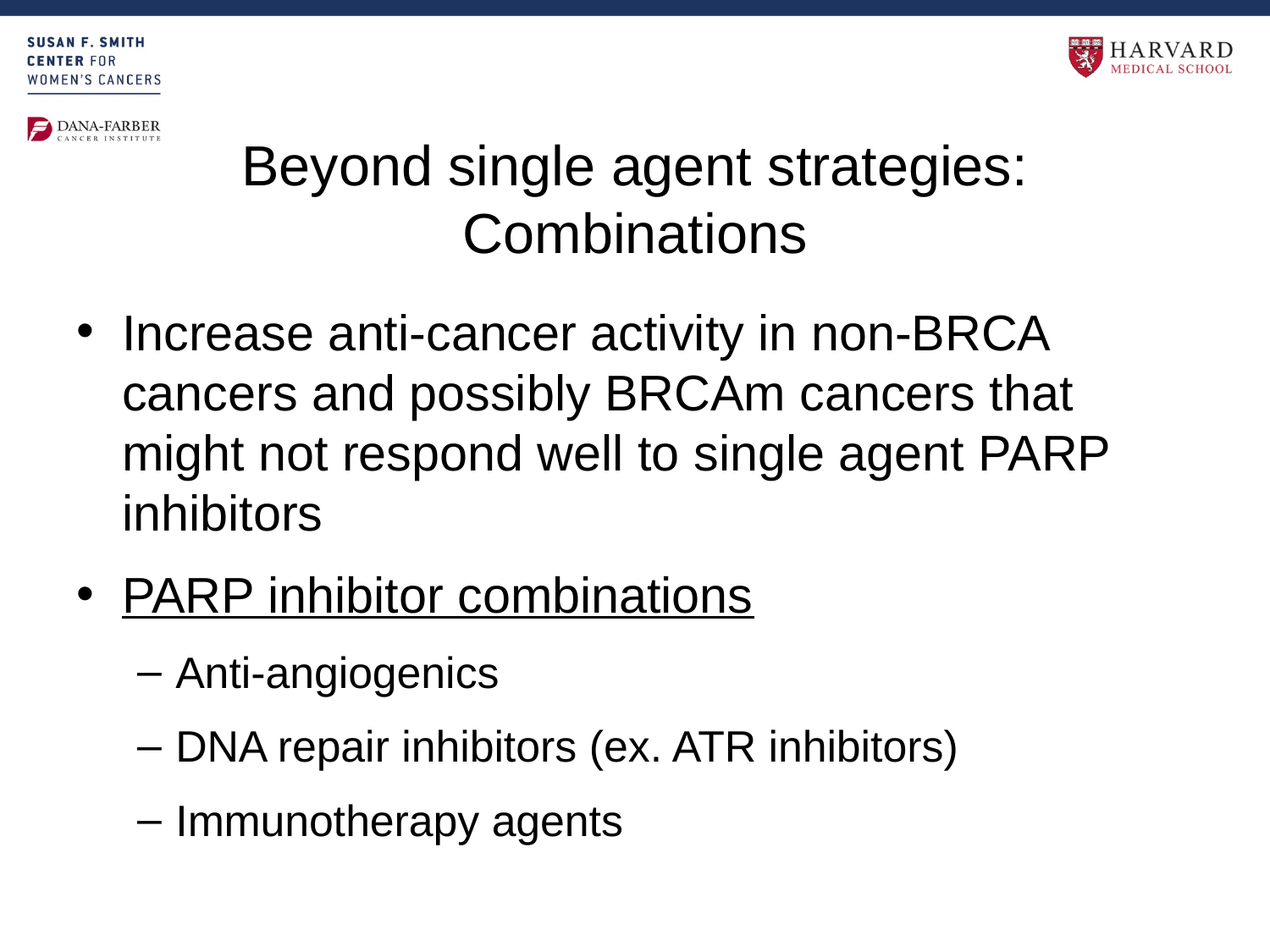

# Beyond single agent strategies: Combinations
Increase anti-cancer activity in non-BRCA cancers and possibly BRCAm cancers that might not respond well to single agent PARP inhibitors
PARP inhibitor combinations
Anti-angiogenics
DNA repair inhibitors (ex. ATR inhibitors)
Immunotherapy agents